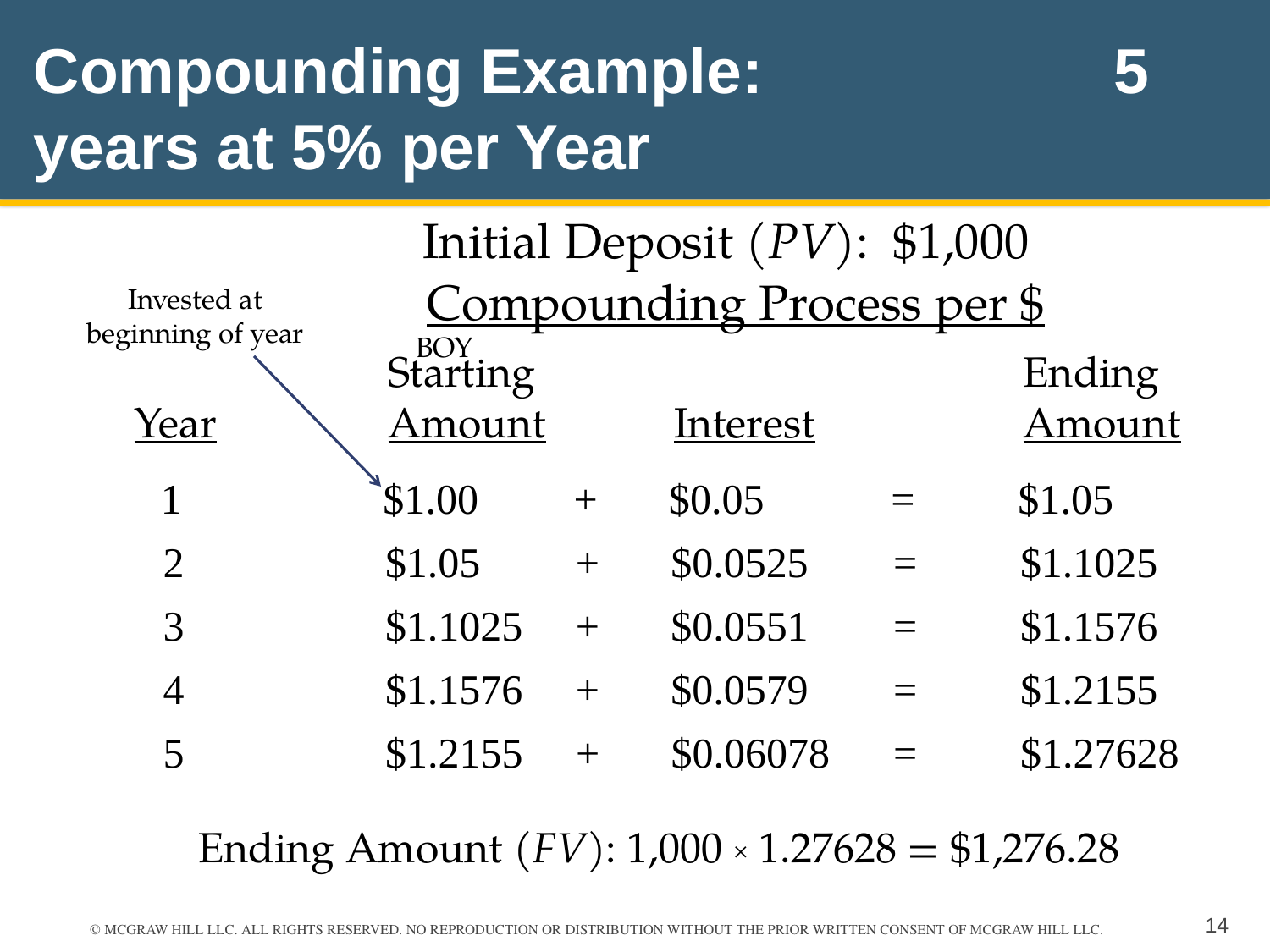

# Compounding Example:                    5 years at 5% per Year
Initial Deposit (PV):  $1,000
Compounding Process per $
Invested at beginning of year
BOY
		Starting				Ending
Year		Amount	   Interest		Amount
   1		$1.00	      +	   $0.05	=	$1.05
   2		$1.05	      +	   $0.0525	=	$1.1025
   3		$1.1025     + 	   $0.0551	=	$1.1576
   4		$1.1576     +	   $0.0579	=	$1.2155
   5		$1.2155     +	   $0.06078	=	$1.27628
Ending Amount (FV): 1,000 × 1.27628 = $1,276.28
© MCGRAW HILL LLC. ALL RIGHTS RESERVED. NO REPRODUCTION OR DISTRIBUTION WITHOUT THE PRIOR WRITTEN CONSENT OF MCGRAW HILL LLC.
14